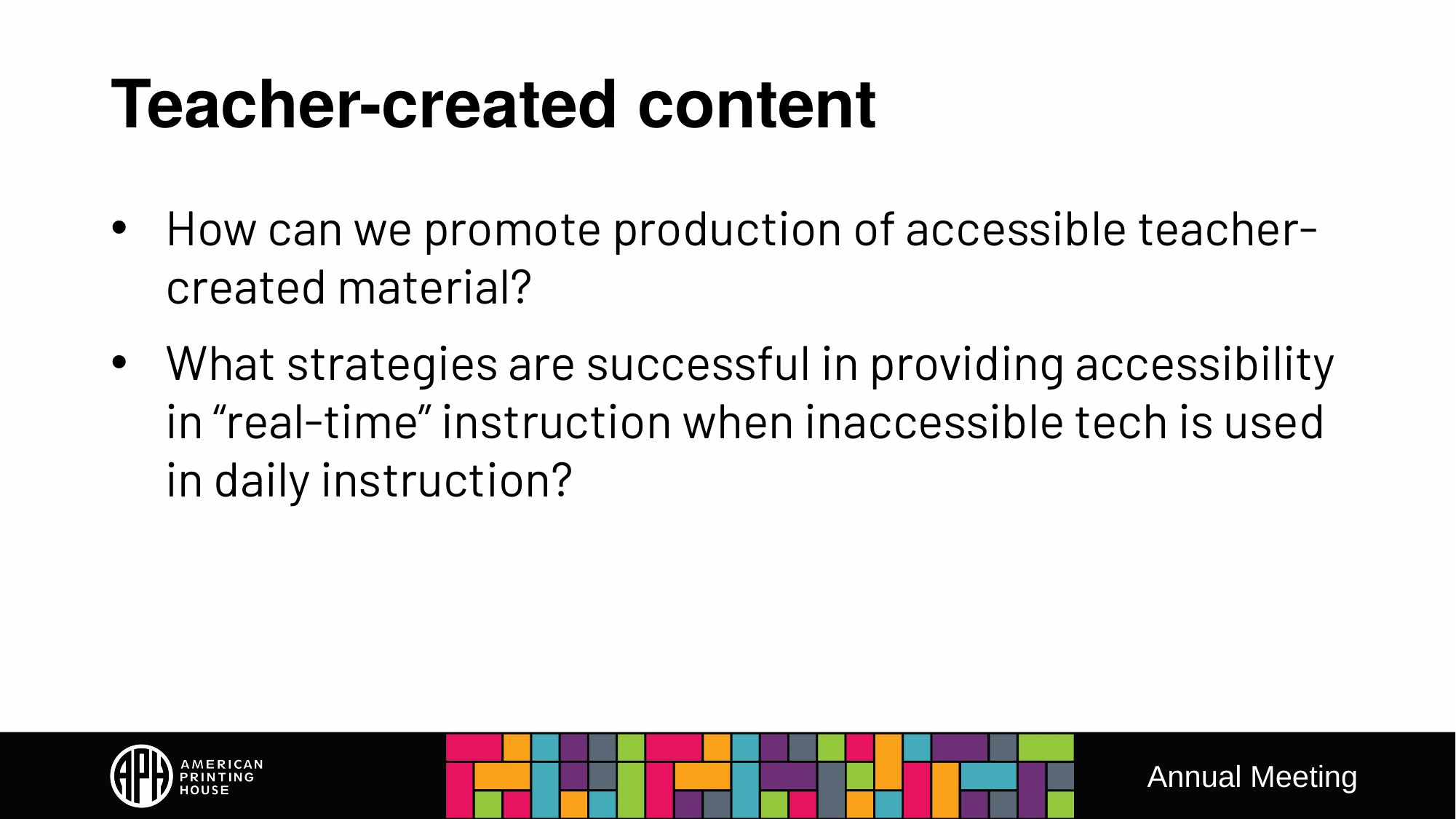

# Teacher-created content
How can we promote production of accessible teacher-created material?
What strategies are successful in providing accessibility in “real-time” instruction when inaccessible tech is used in daily instruction?